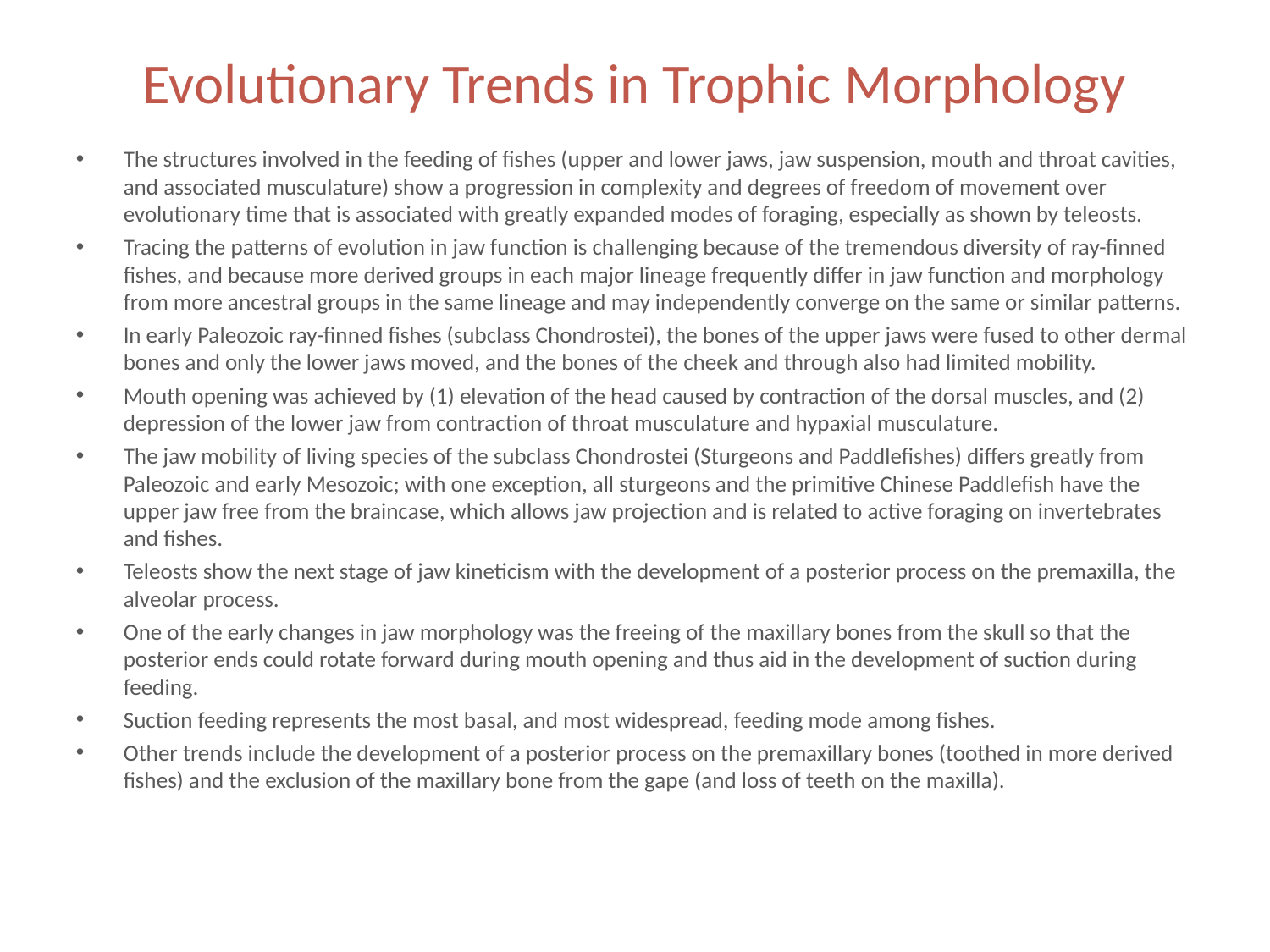

# Evolutionary Trends in Trophic Morphology
The structures involved in the feeding of fishes (upper and lower jaws, jaw suspension, mouth and throat cavities, and associated musculature) show a progression in complexity and degrees of freedom of movement over evolutionary time that is associated with greatly expanded modes of foraging, especially as shown by teleosts.
Tracing the patterns of evolution in jaw function is challenging because of the tremendous diversity of ray-finned fishes, and because more derived groups in each major lineage frequently differ in jaw function and morphology from more ancestral groups in the same lineage and may independently converge on the same or similar patterns.
In early Paleozoic ray-finned fishes (subclass Chondrostei), the bones of the upper jaws were fused to other dermal bones and only the lower jaws moved, and the bones of the cheek and through also had limited mobility.
Mouth opening was achieved by (1) elevation of the head caused by contraction of the dorsal muscles, and (2) depression of the lower jaw from contraction of throat musculature and hypaxial musculature.
The jaw mobility of living species of the subclass Chondrostei (Sturgeons and Paddlefishes) differs greatly from Paleozoic and early Mesozoic; with one exception, all sturgeons and the primitive Chinese Paddlefish have the upper jaw free from the braincase, which allows jaw projection and is related to active foraging on invertebrates and fishes.
Teleosts show the next stage of jaw kineticism with the development of a posterior process on the premaxilla, the alveolar process.
One of the early changes in jaw morphology was the freeing of the maxillary bones from the skull so that the posterior ends could rotate forward during mouth opening and thus aid in the development of suction during feeding.
Suction feeding represents the most basal, and most widespread, feeding mode among fishes.
Other trends include the development of a posterior process on the premaxillary bones (toothed in more derived fishes) and the exclusion of the maxillary bone from the gape (and loss of teeth on the maxilla).